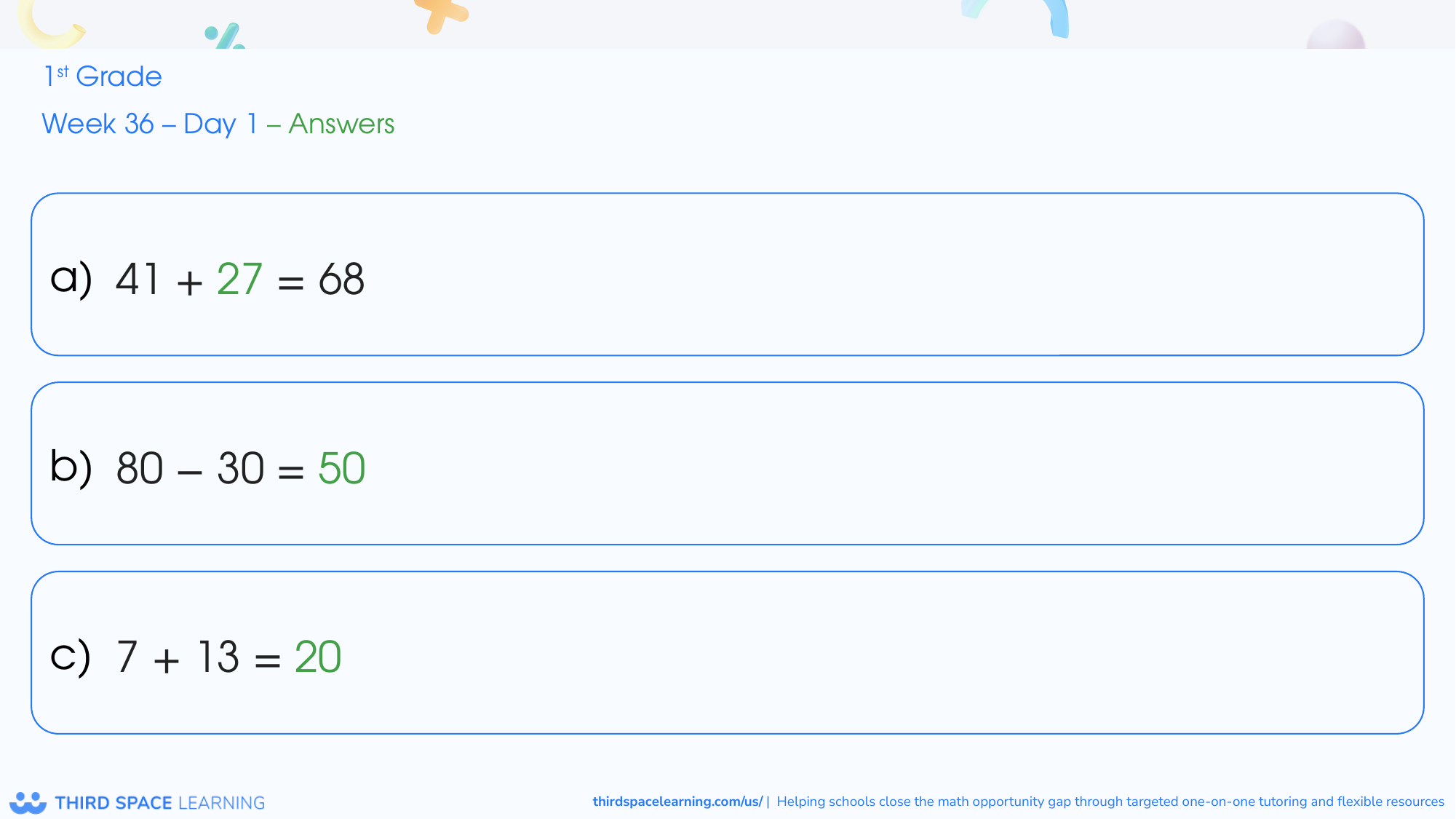

1st Grade
Week 36 – Day 1 – Answers
41 + 27 = 68
80 − 30 = 50
7 + 13 = 20